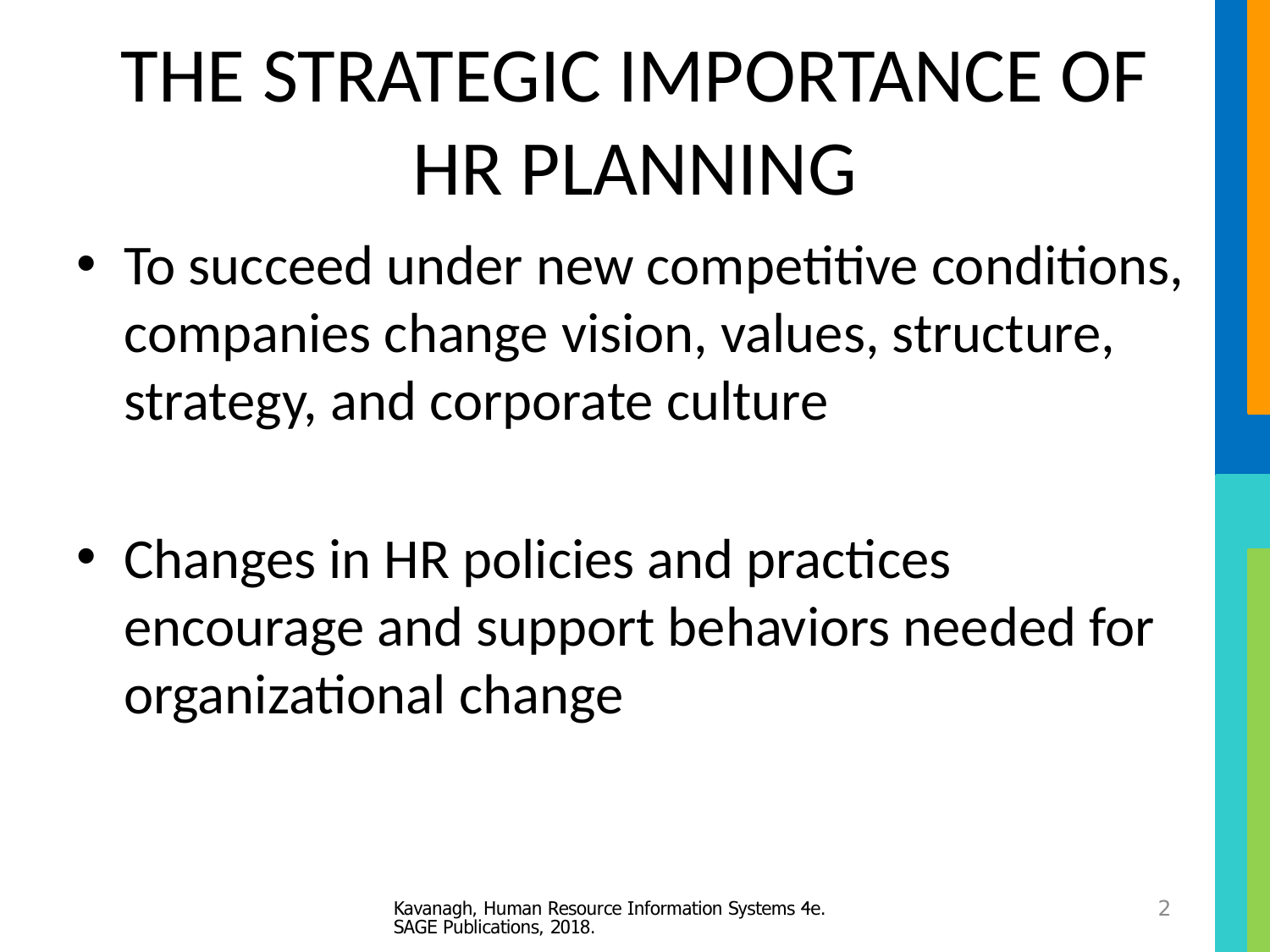

# THE STRATEGIC IMPORTANCE OF HR PLANNING
To succeed under new competitive conditions, companies change vision, values, structure, strategy, and corporate culture

Changes in HR policies and practices encourage and support behaviors needed for organizational change
Kavanagh, Human Resource Information Systems 4e. SAGE Publications, 2018.
2